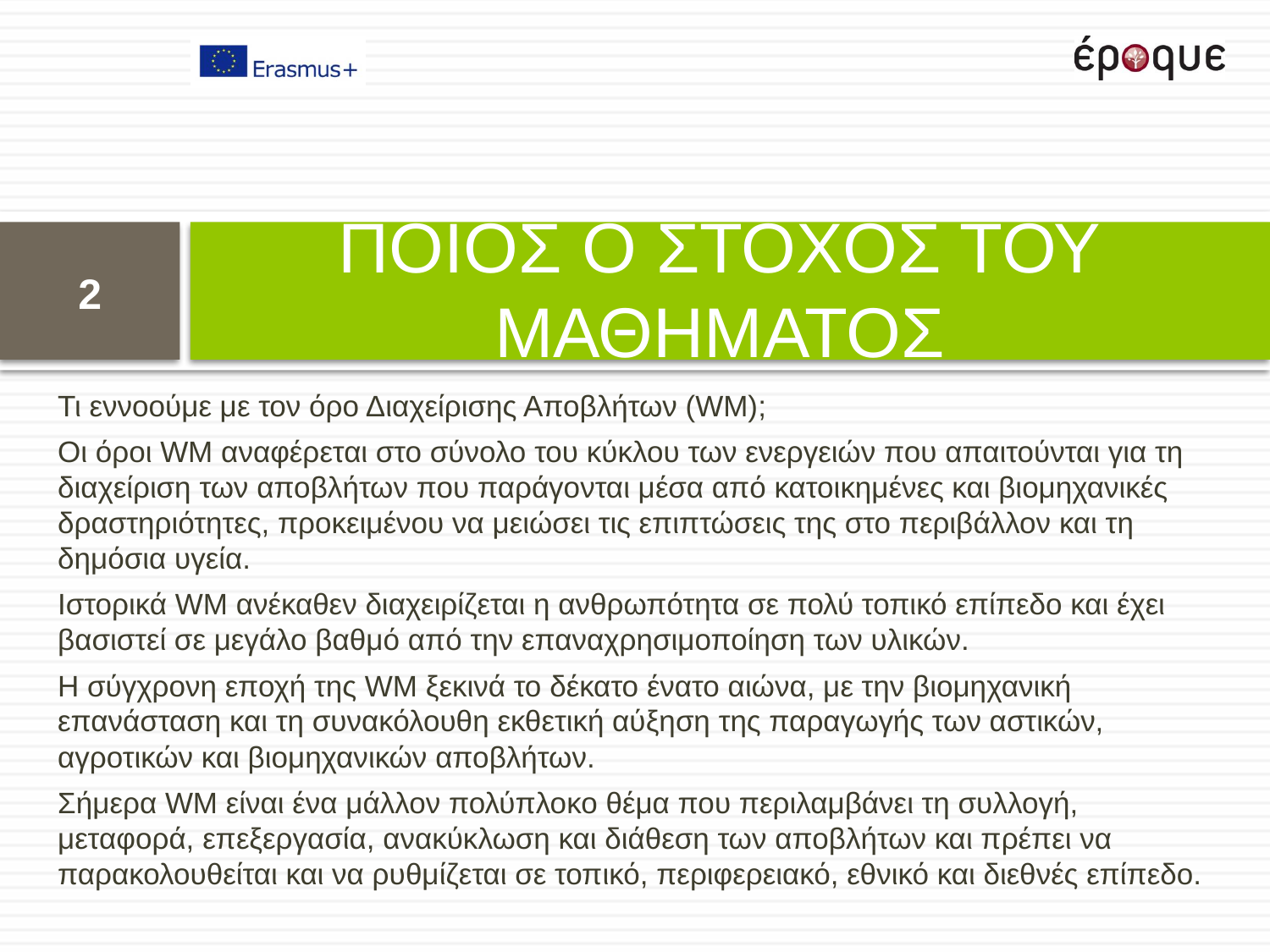

# ΠΟΙΟΣ Ο ΣΤΟΧΟΣ ΤΟΥ ΜΑΘΗΜΑΤΟΣ
2
Τι εννοούμε με τον όρο Διαχείρισης Αποβλήτων (WM);
Οι όροι WM αναφέρεται στο σύνολο του κύκλου των ενεργειών που απαιτούνται για τη διαχείριση των αποβλήτων που παράγονται μέσα από κατοικημένες και βιομηχανικές δραστηριότητες, προκειμένου να μειώσει τις επιπτώσεις της στο περιβάλλον και τη δημόσια υγεία.
Ιστορικά WM ανέκαθεν διαχειρίζεται η ανθρωπότητα σε πολύ τοπικό επίπεδο και έχει βασιστεί σε μεγάλο βαθμό από την επαναχρησιμοποίηση των υλικών.
Η σύγχρονη εποχή της WM ξεκινά το δέκατο ένατο αιώνα, με την βιομηχανική επανάσταση και τη συνακόλουθη εκθετική αύξηση της παραγωγής των αστικών, αγροτικών και βιομηχανικών αποβλήτων.
Σήμερα WM είναι ένα μάλλον πολύπλοκο θέμα που περιλαμβάνει τη συλλογή, μεταφορά, επεξεργασία, ανακύκλωση και διάθεση των αποβλήτων και πρέπει να παρακολουθείται και να ρυθμίζεται σε τοπικό, περιφερειακό, εθνικό και διεθνές επίπεδο.